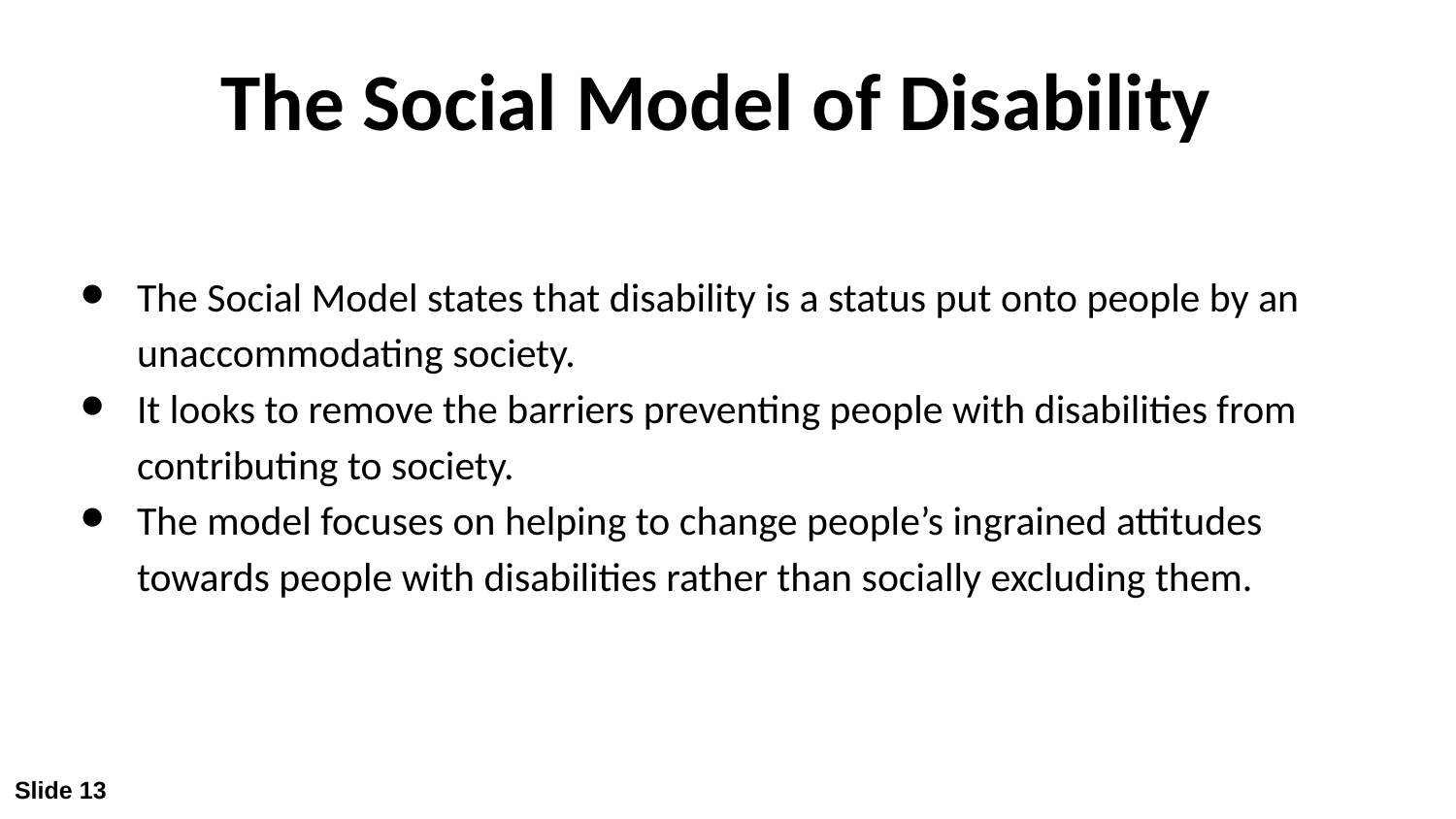

# The Social Model of Disability
The Social Model states that disability is a status put onto people by an unaccommodating society.
It looks to remove the barriers preventing people with disabilities from contributing to society.
The model focuses on helping to change people’s ingrained attitudes towards people with disabilities rather than socially excluding them.
Slide 13